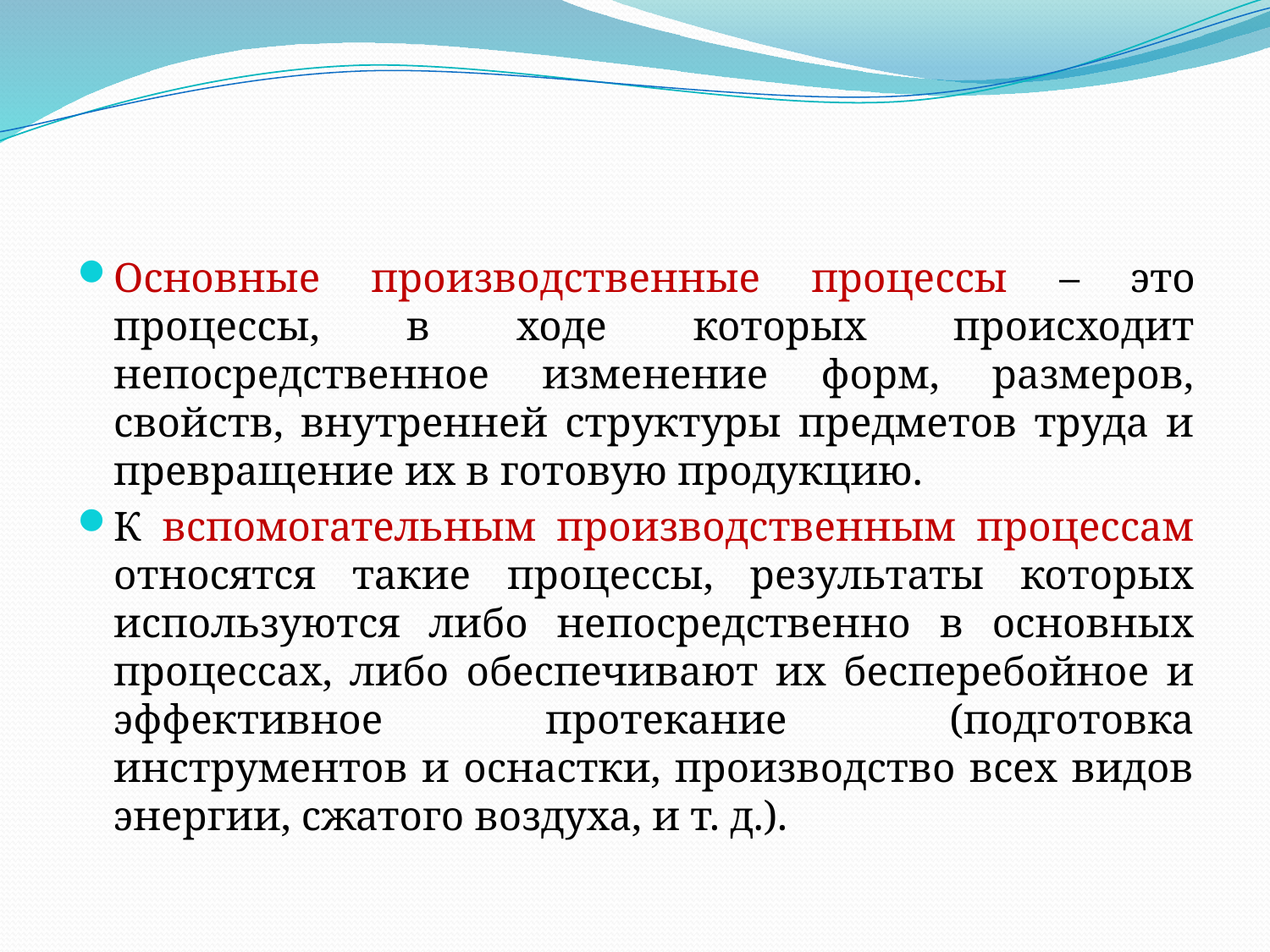

Основные производственные процессы – это процессы, в ходе которых происходит непосредственное изменение форм, размеров, свойств, внутренней структуры предметов труда и превращение их в готовую продукцию.
К вспомогательным производственным процессам относятся такие процессы, результаты которых используются либо непосредственно в основных процессах, либо обеспечивают их бесперебойное и эффективное протекание (подготовка инструментов и оснастки, производство всех видов энергии, сжатого воздуха, и т. д.).